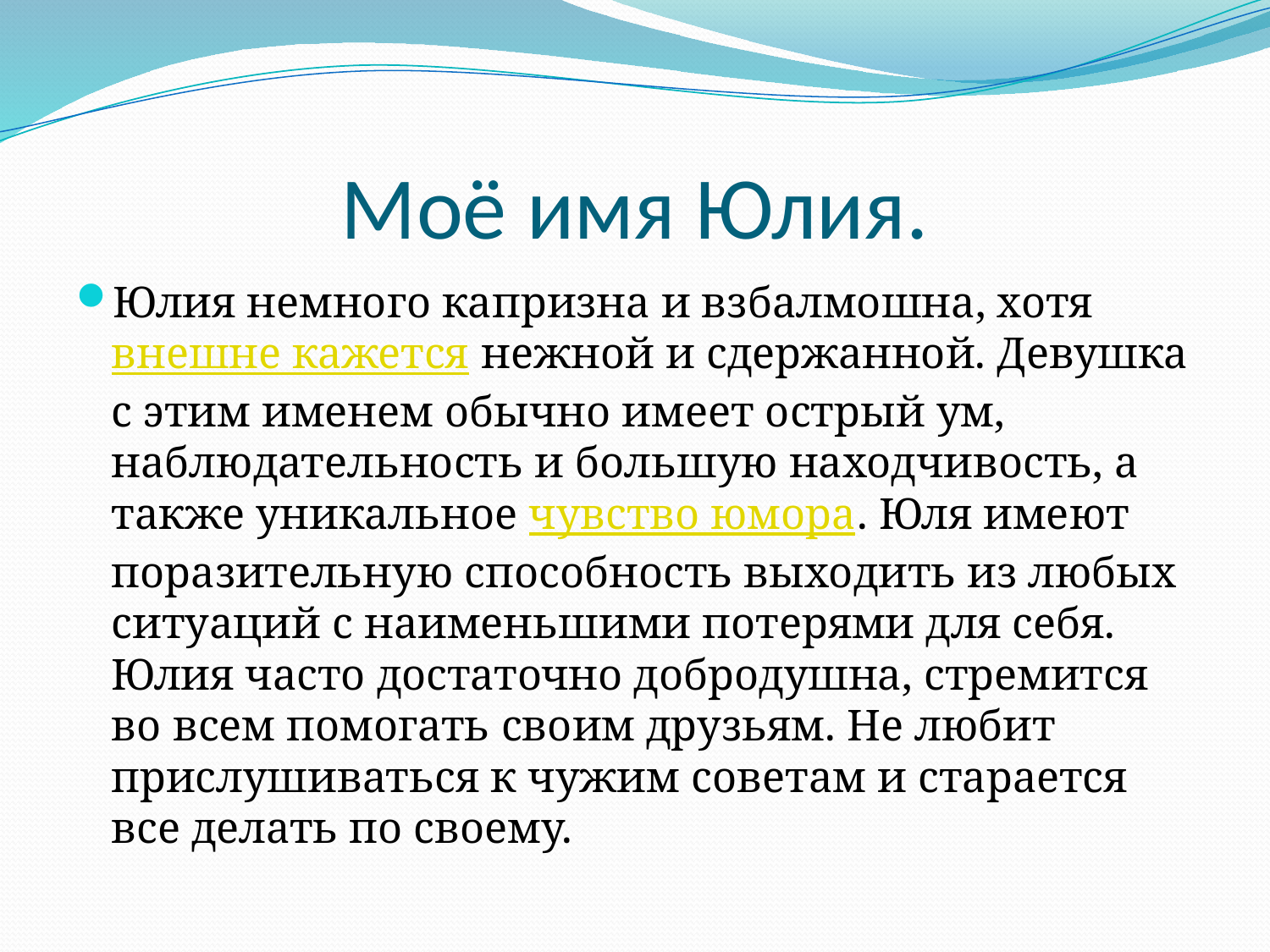

# Моё имя Юлия.
Юлия немного капризна и взбалмошна, хотя внешне кажется нежной и сдержанной. Девушка с этим именем обычно имеет острый ум, наблюдательность и большую находчивость, а также уникальное чувство юмора. Юля имеют поразительную способность выходить из любых ситуаций с наименьшими потерями для себя. Юлия часто достаточно добродушна, стремится во всем помогать своим друзьям. Не любит прислушиваться к чужим советам и старается все делать по своему.